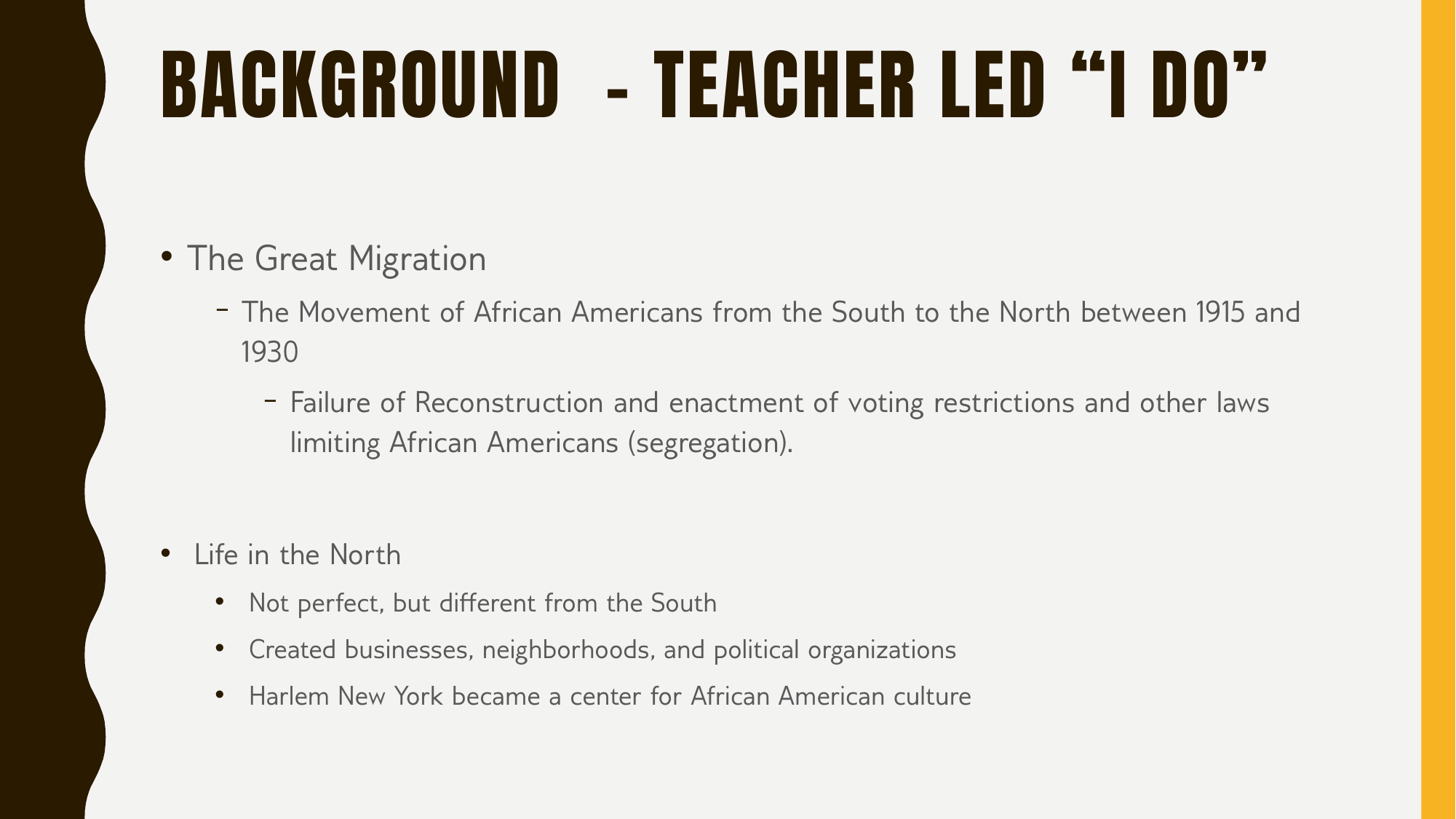

# Background  - teacher led “I do”
The Great Migration
The Movement of African Americans from the South to the North between 1915 and 1930
Failure of Reconstruction and enactment of voting restrictions and other laws limiting African Americans (segregation).

Life in the North
Not perfect, but different from the South
Created businesses, neighborhoods, and political organizations
Harlem New York became a center for African American culture